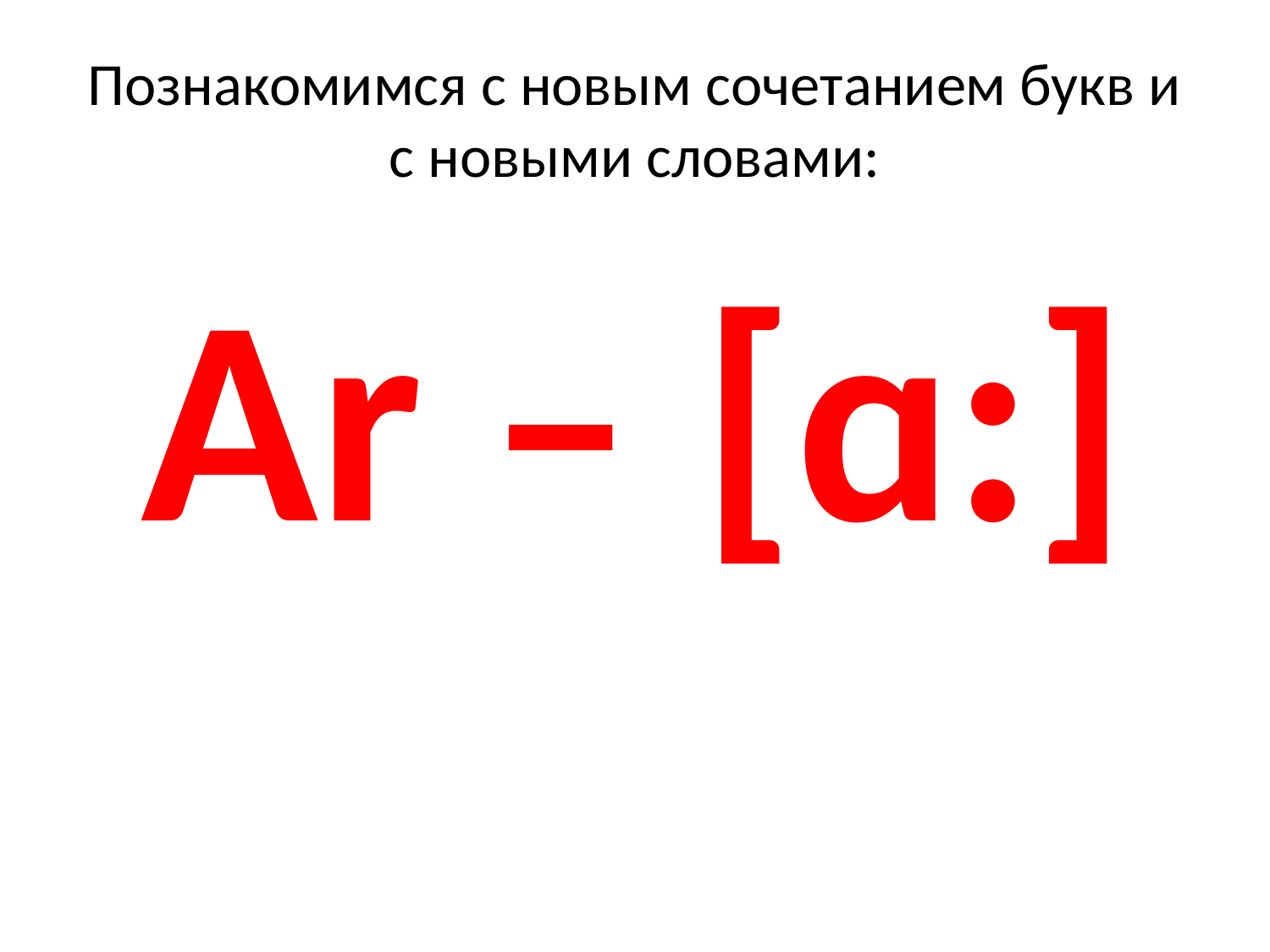

# Познакомимся с новым сочетанием букв и с новыми словами:
Ar – [ɑ:]